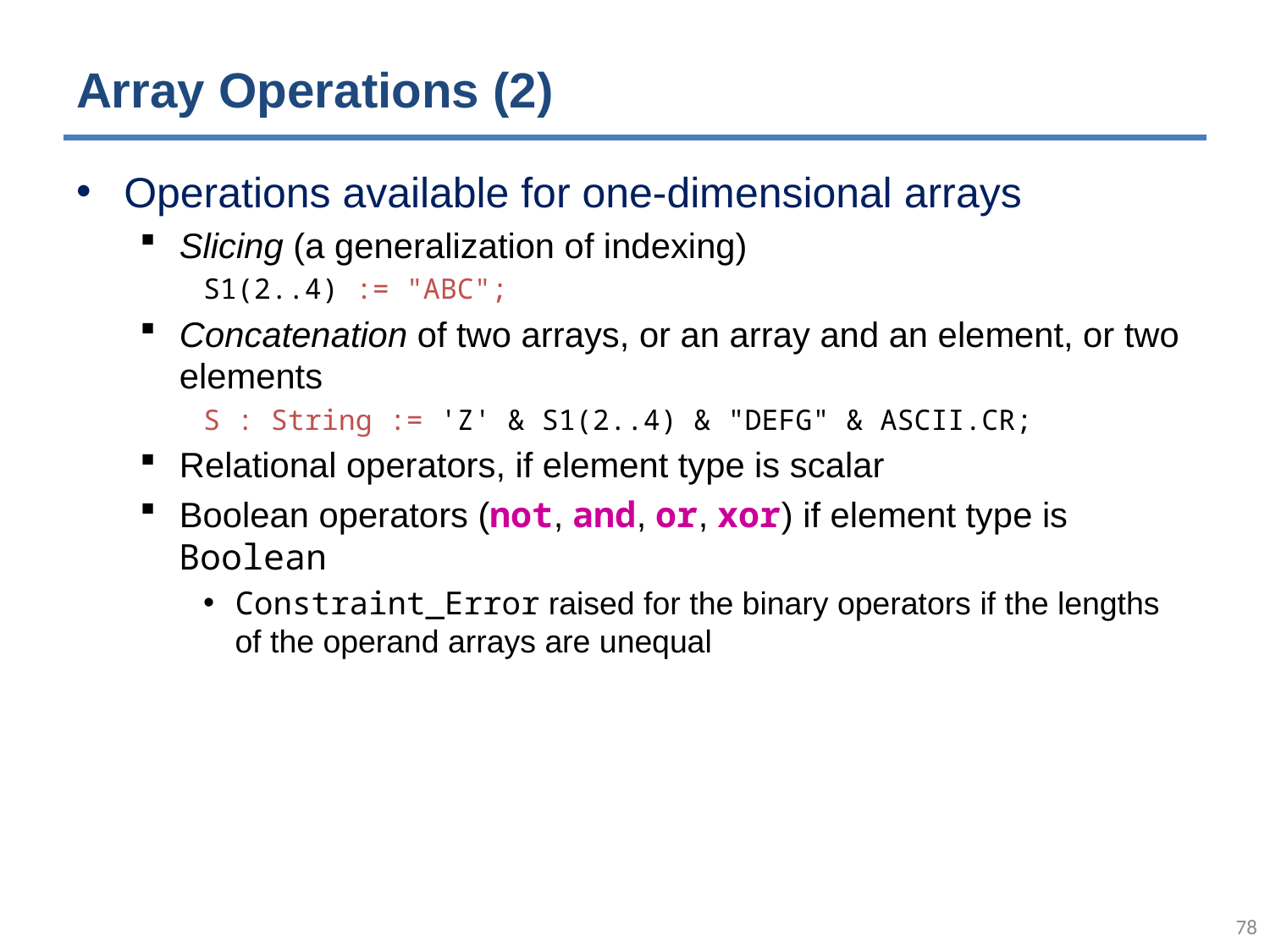

# Array Operations (2)
Operations available for one-dimensional arrays
Slicing (a generalization of indexing)
S1(2..4) := "ABC";
Concatenation of two arrays, or an array and an element, or two elements
S : String := 'Z' & S1(2..4) & "DEFG" & ASCII.CR;
Relational operators, if element type is scalar
Boolean operators (not, and, or, xor) if element type is Boolean
Constraint_Error raised for the binary operators if the lengths of the operand arrays are unequal

78